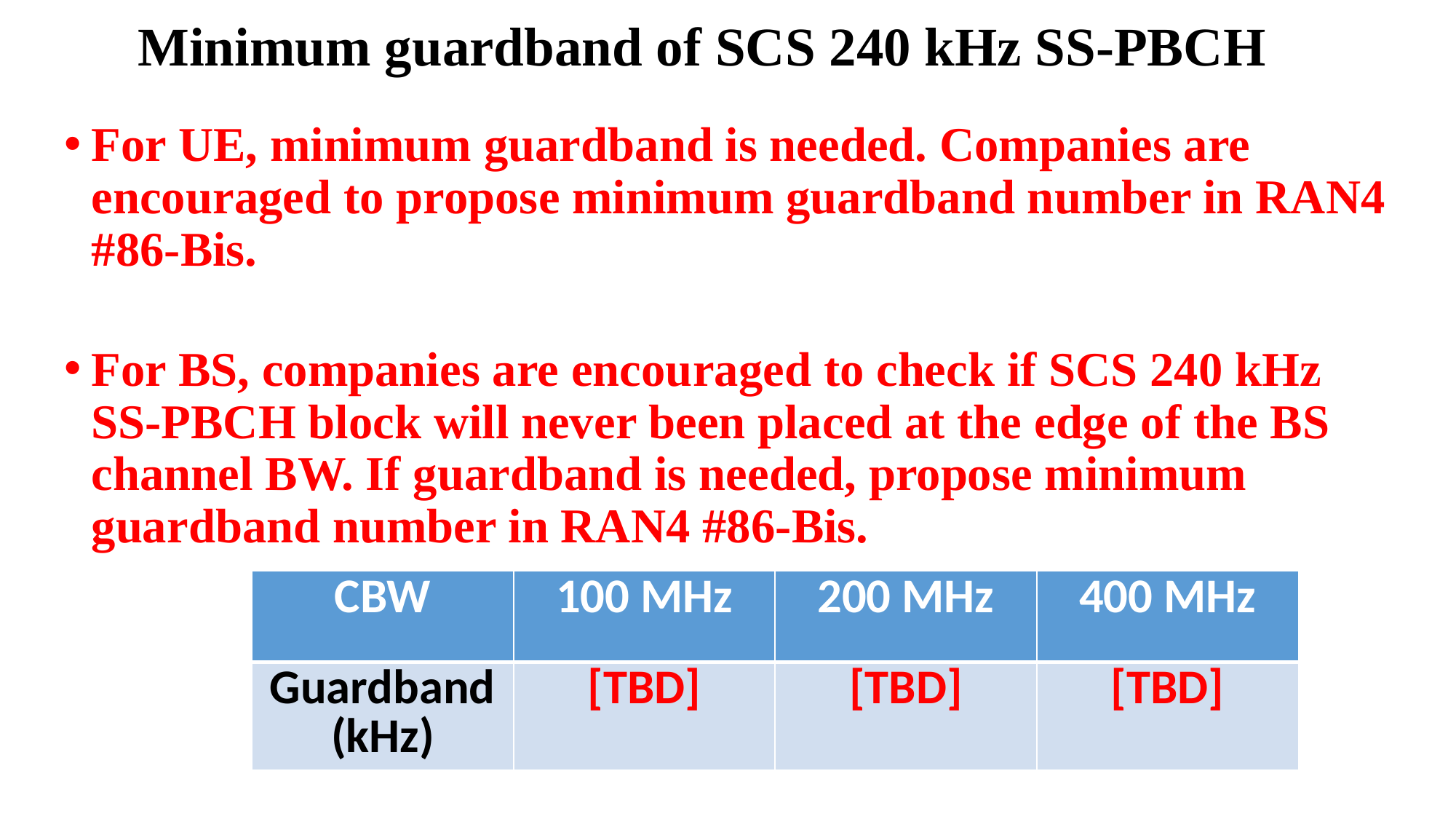

# Minimum guardband of SCS 240 kHz SS-PBCH
For UE, minimum guardband is needed. Companies are encouraged to propose minimum guardband number in RAN4 #86-Bis.

For BS, companies are encouraged to check if SCS 240 kHz SS-PBCH block will never been placed at the edge of the BS channel BW. If guardband is needed, propose minimum guardband number in RAN4 #86-Bis.

| CBW | 100 MHz | 200 MHz | 400 MHz |
| --- | --- | --- | --- |
| Guardband (kHz) | [TBD] | [TBD] | [TBD] |